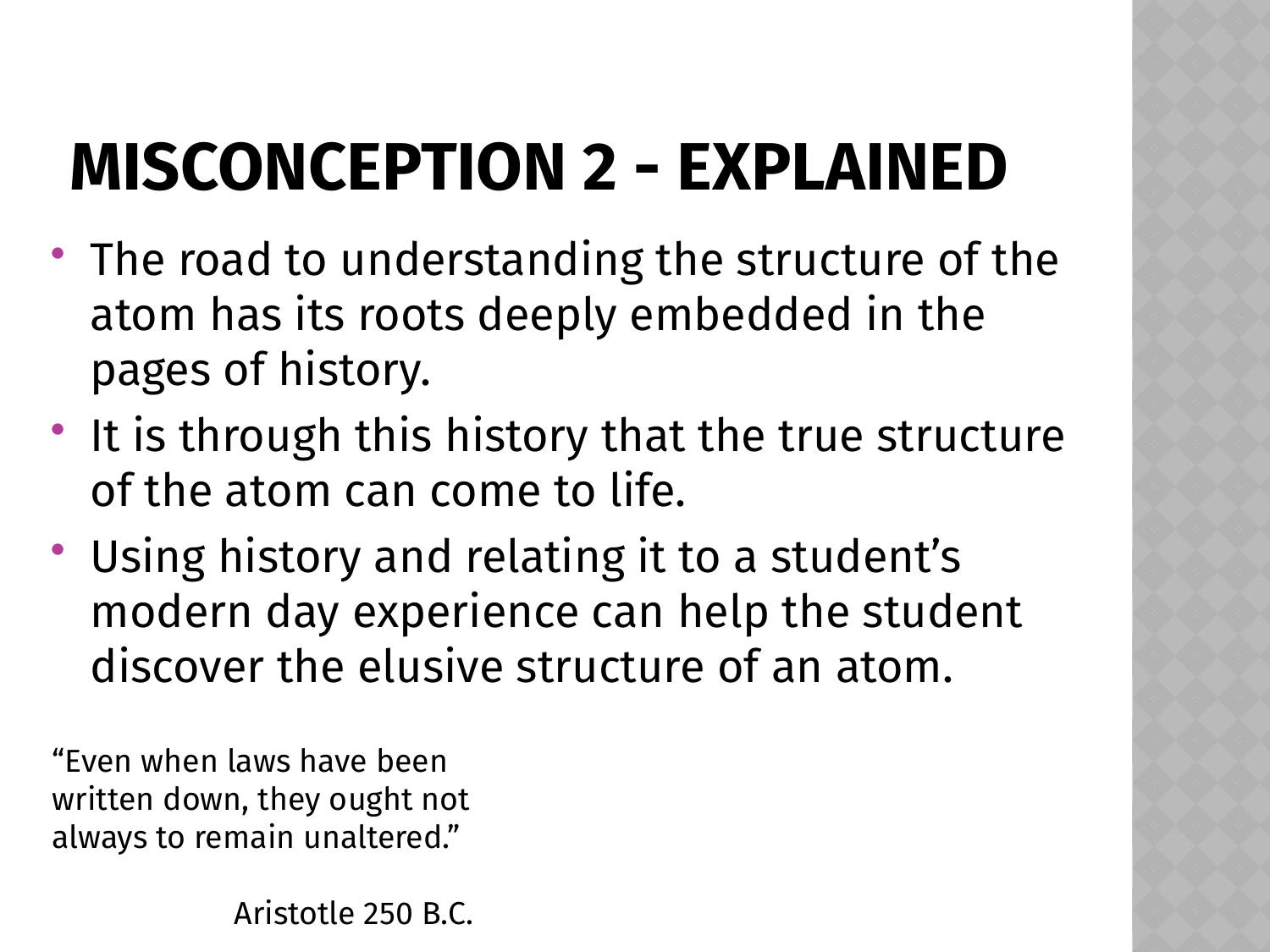

# Misconception 2 - Explained
The road to understanding the structure of the atom has its roots deeply embedded in the pages of history.
It is through this history that the true structure of the atom can come to life.
Using history and relating it to a student’s modern day experience can help the student discover the elusive structure of an atom.
“Even when laws have been written down, they ought not always to remain unaltered.”

Aristotle 250 B.C.